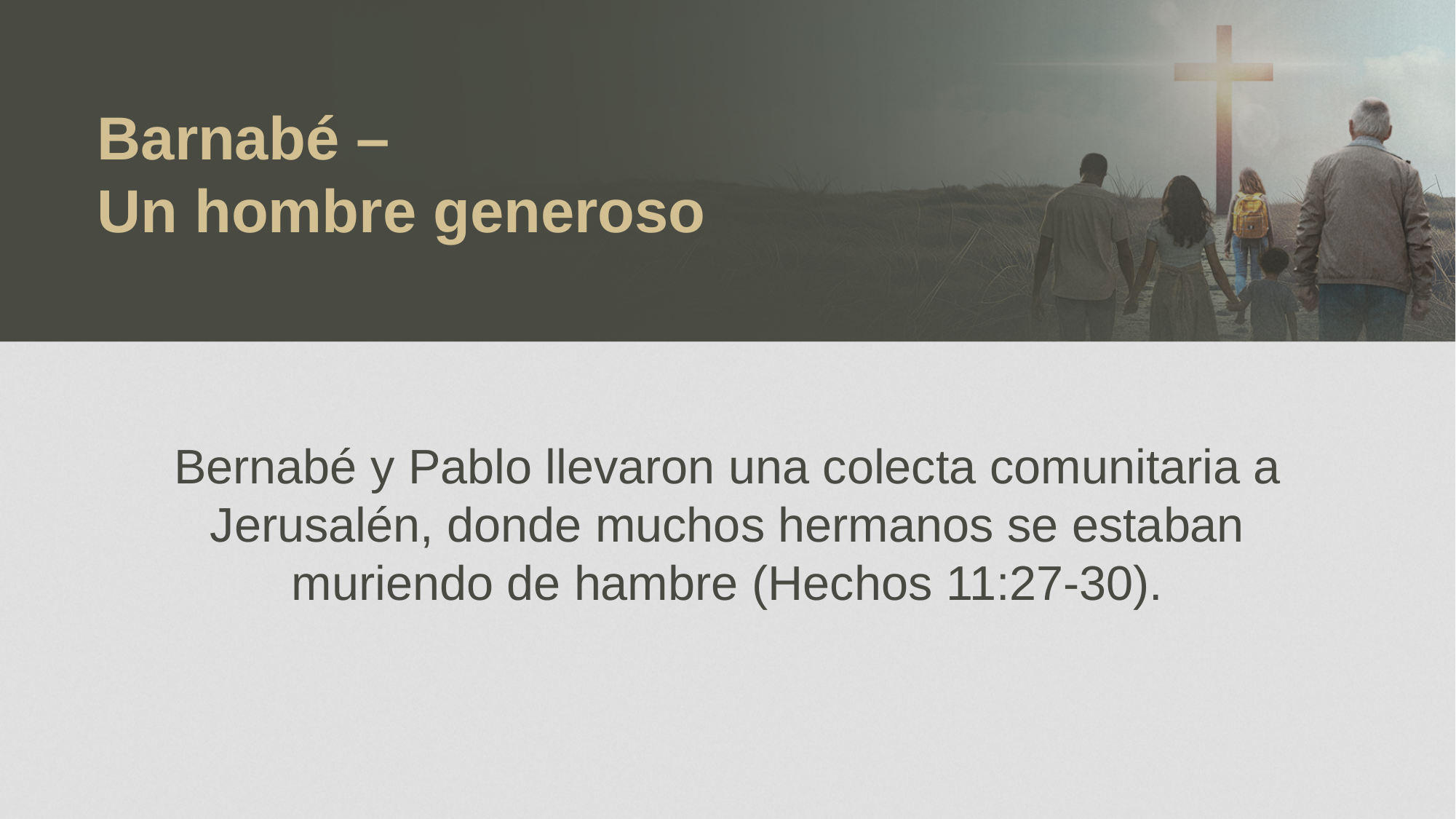

Barnabé –
Un hombre generoso
Bernabé y Pablo llevaron una colecta comunitaria a Jerusalén, donde muchos hermanos se estaban muriendo de hambre (Hechos 11:27-30).